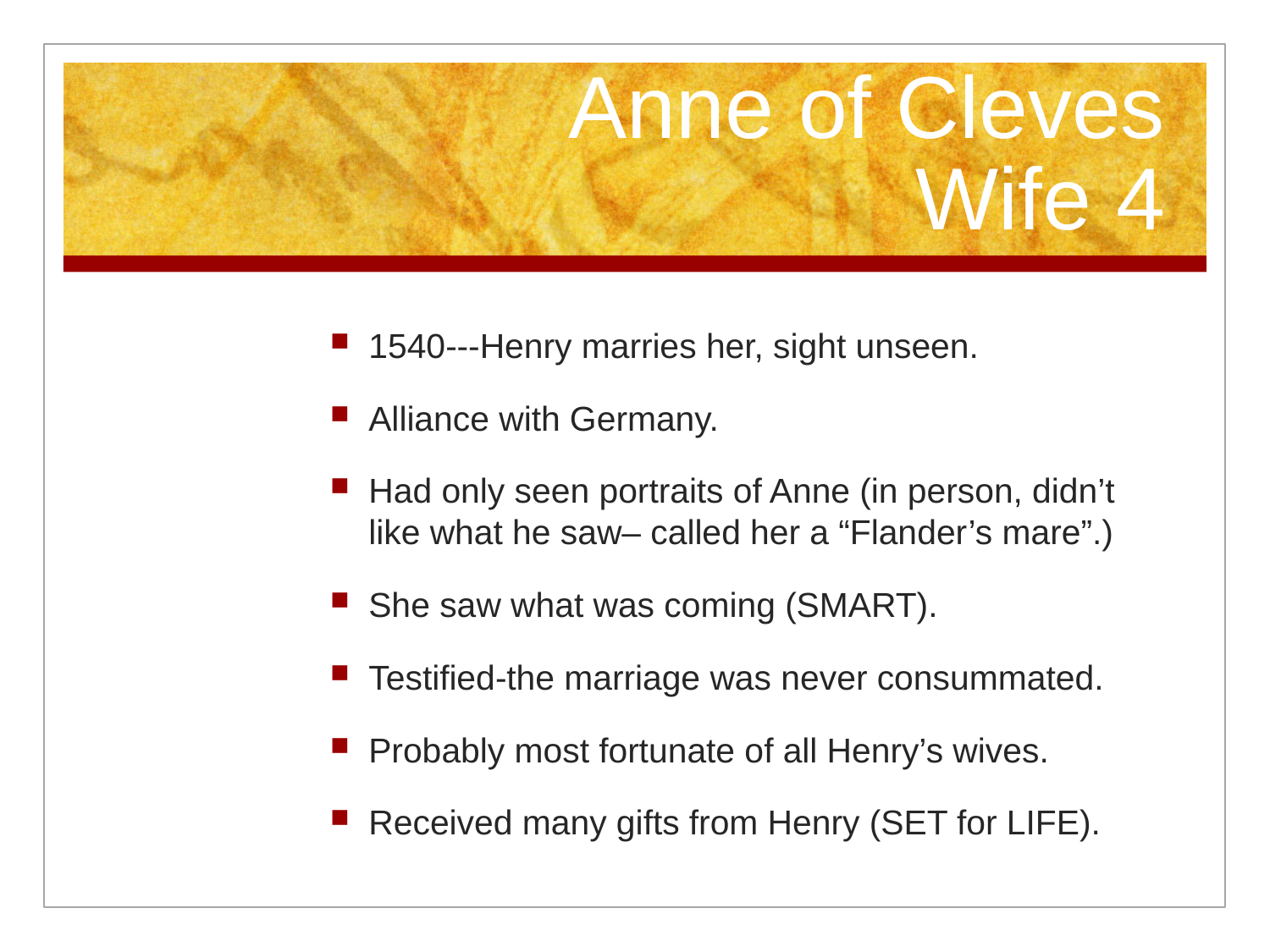

# Anne of Cleves Wife 4
1540---Henry marries her, sight unseen.
Alliance with Germany.
Had only seen portraits of Anne (in person, didn’t like what he saw– called her a “Flander’s mare”.)
She saw what was coming (SMART).
Testified-the marriage was never consummated.
Probably most fortunate of all Henry’s wives.
Received many gifts from Henry (SET for LIFE).